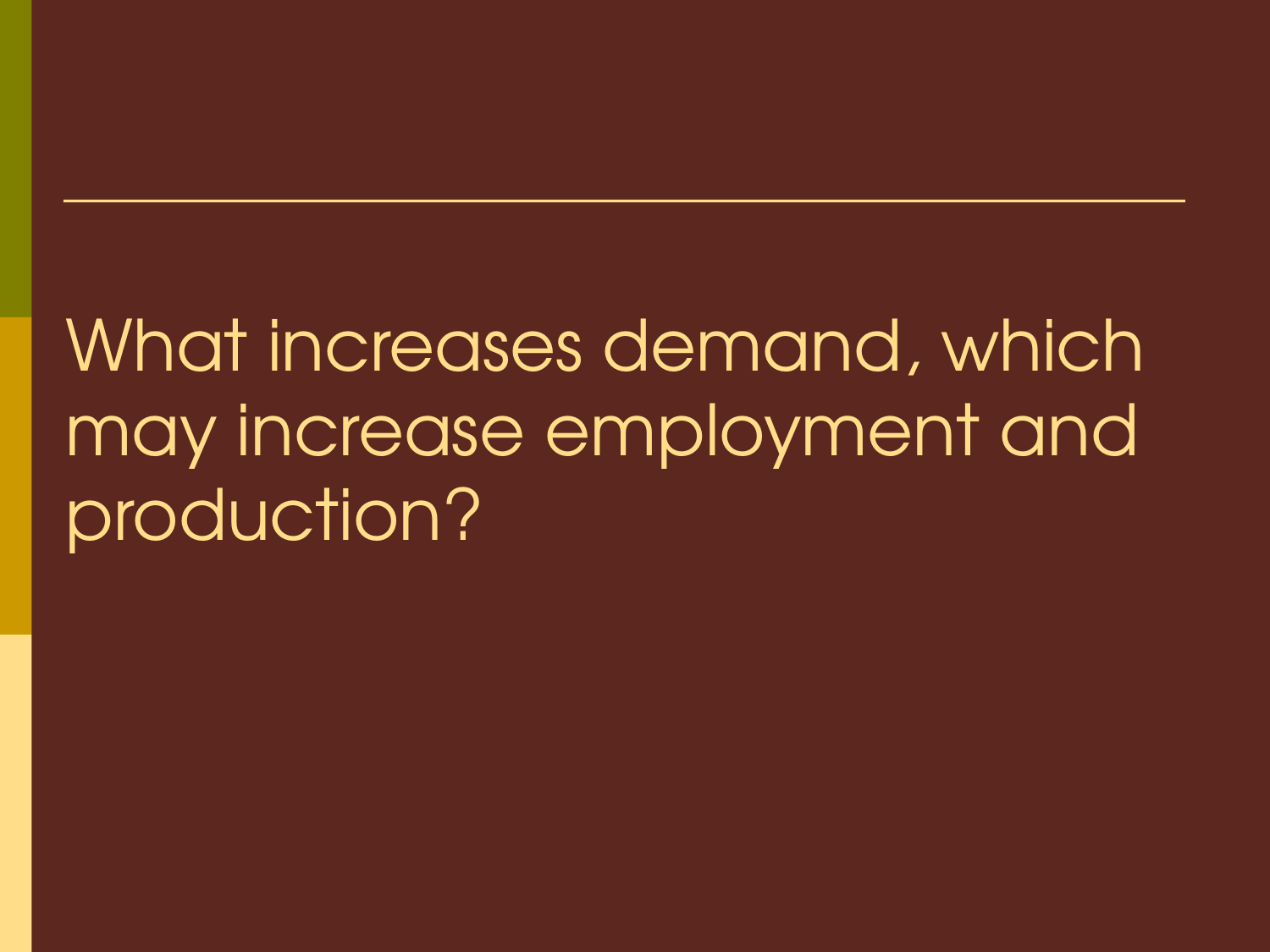

# What increases demand, which may increase employment and production?